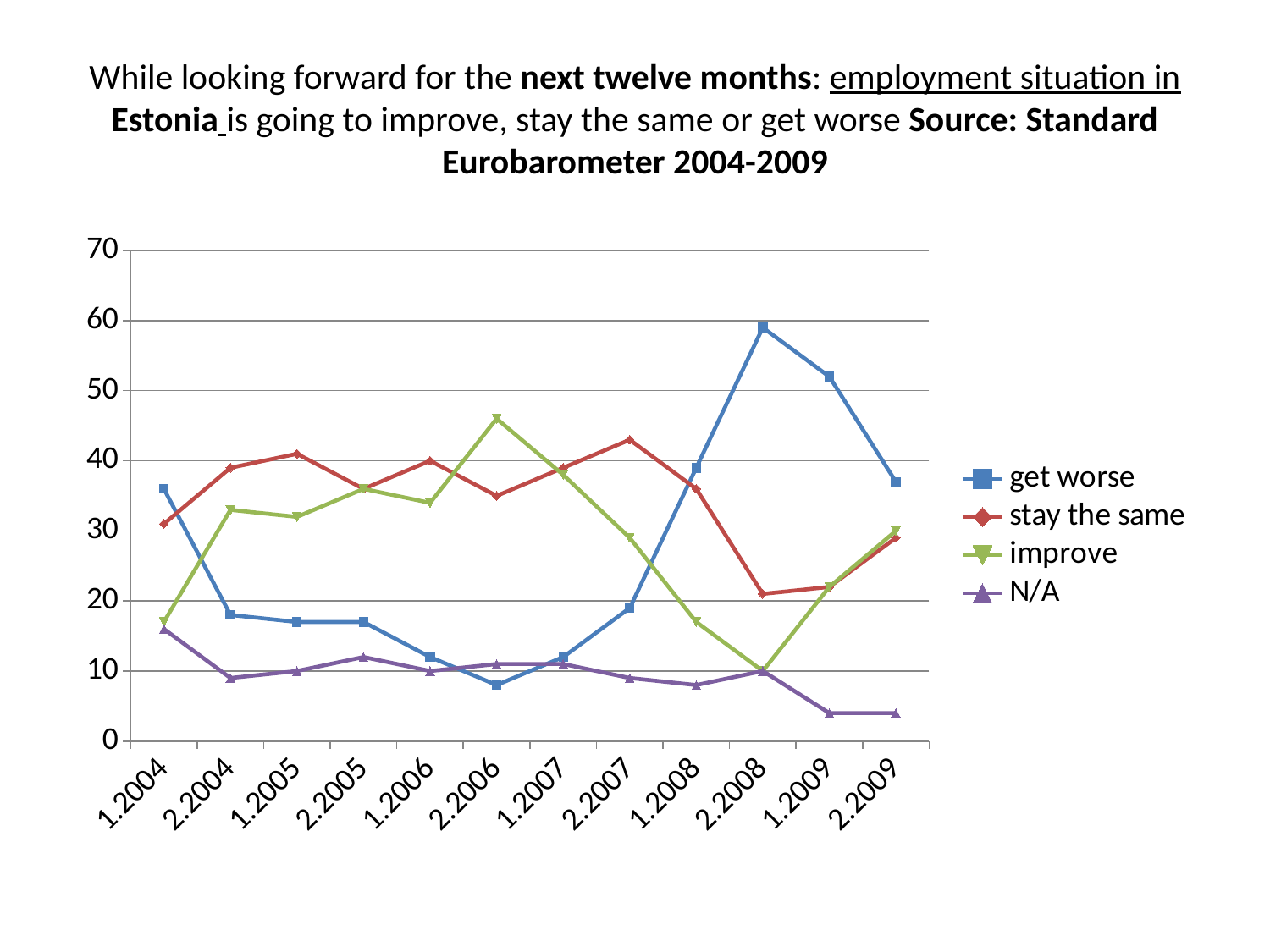

# While looking forward for the next twelve months: employment situation in Estonia is going to improve, stay the same or get worse Source: Standard Eurobarometer 2004-2009

### Chart

| Category | get worse | stay the same | improve | N/A |
|---|---|---|---|---|
| 1.200399999999997 | 36.0 | 31.0 | 17.0 | 16.0 |
| 2.2004000000000001 | 18.0 | 39.0 | 33.0 | 9.0 |
| 1.200499999999997 | 17.0 | 41.0 | 32.0 | 10.0 |
| 2.2004999999999999 | 17.0 | 36.0 | 36.0 | 12.0 |
| 1.200599999999997 | 12.0 | 40.0 | 34.0 | 10.0 |
| 2.2006000000000001 | 8.0 | 35.0 | 46.0 | 11.0 |
| 1.200699999999997 | 12.0 | 39.0 | 38.0 | 11.0 |
| 2.2006999999999999 | 19.0 | 43.0 | 29.0 | 9.0 |
| 1.200799999999997 | 39.0 | 36.0 | 17.0 | 8.0 |
| 2.2008000000000001 | 59.0 | 21.0 | 10.0 | 10.0 |
| 1.200899999999997 | 52.0 | 22.0 | 22.0 | 4.0 |
| 2.2008999999999999 | 37.0 | 29.0 | 30.0 | 4.0 |